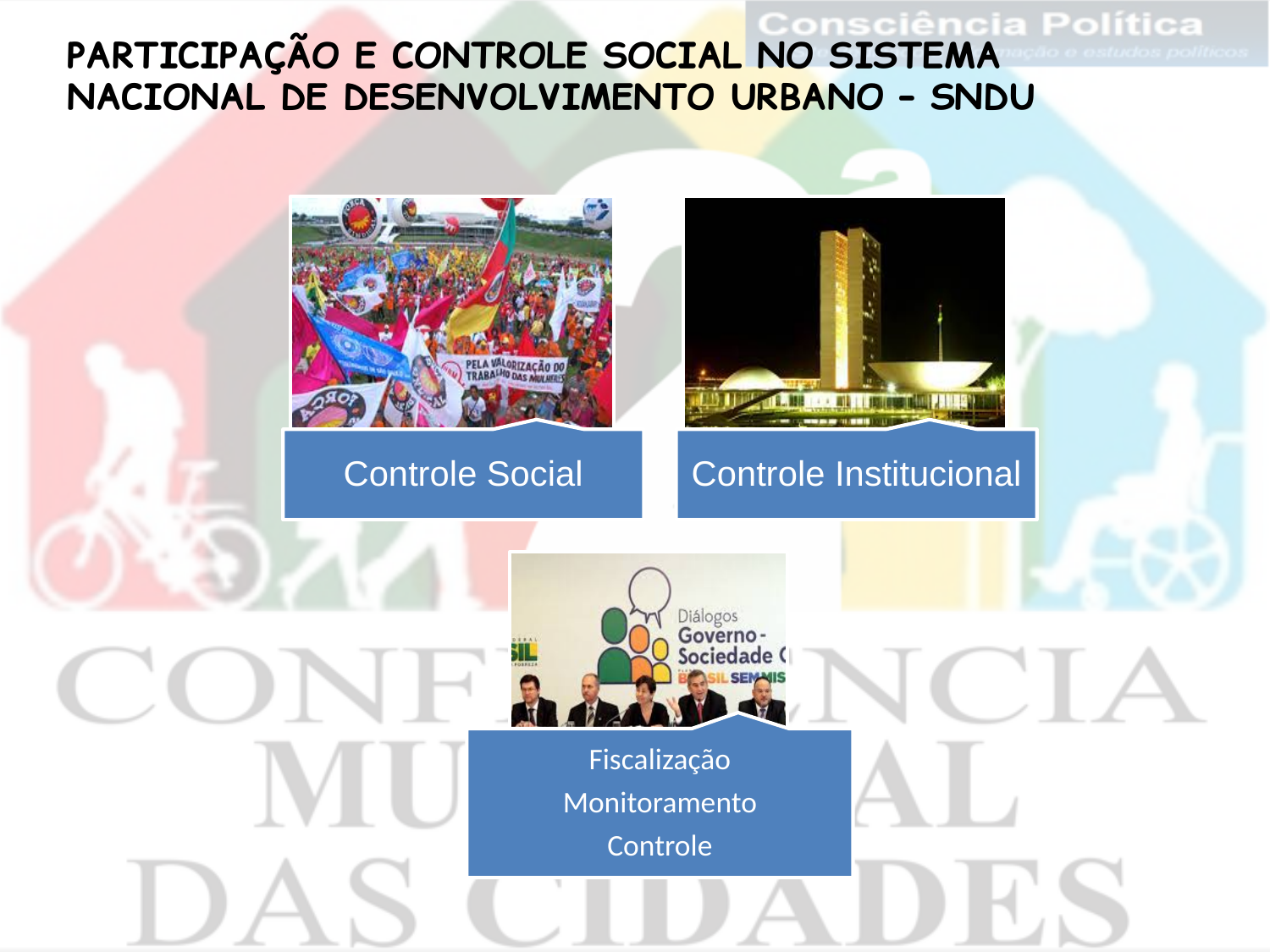

PARTICIPAÇÃO E CONTROLE SOCIAL NO SISTEMA NACIONAL DE DESENVOLVIMENTO URBANO – SNDU
Controle Social
Controle Institucional
Fiscalização
Monitoramento
Controle